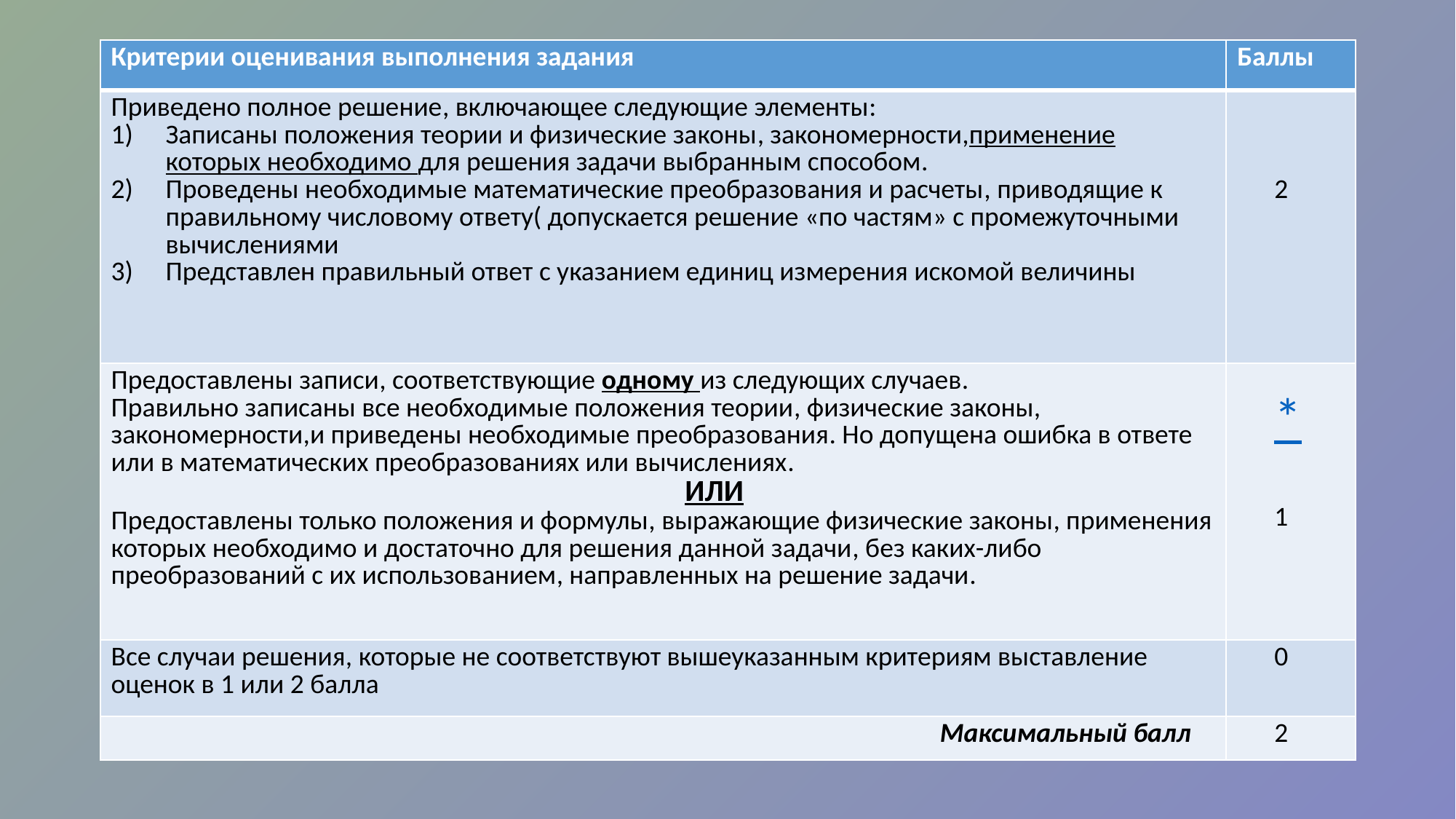

| Критерии оценивания выполнения задания | Баллы |
| --- | --- |
| Приведено полное решение, включающее следующие элементы: Записаны положения теории и физические законы, закономерности,применение которых необходимо для решения задачи выбранным способом. Проведены необходимые математические преобразования и расчеты, приводящие к правильному числовому ответу( допускается решение «по частям» с промежуточными вычислениями Представлен правильный ответ с указанием единиц измерения искомой величины | 2 |
| Предоставлены записи, соответствующие одному из следующих случаев. Правильно записаны все необходимые положения теории, физические законы, закономерности,и приведены необходимые преобразования. Но допущена ошибка в ответе или в математических преобразованиях или вычислениях. ИЛИ Предоставлены только положения и формулы, выражающие физические законы, применения которых необходимо и достаточно для решения данной задачи, без каких-либо преобразований с их использованием, направленных на решение задачи. | \* 1 |
| Все случаи решения, которые не соответствуют вышеуказанным критериям выставление оценок в 1 или 2 балла | 0 |
| Максимальный балл | 2 |